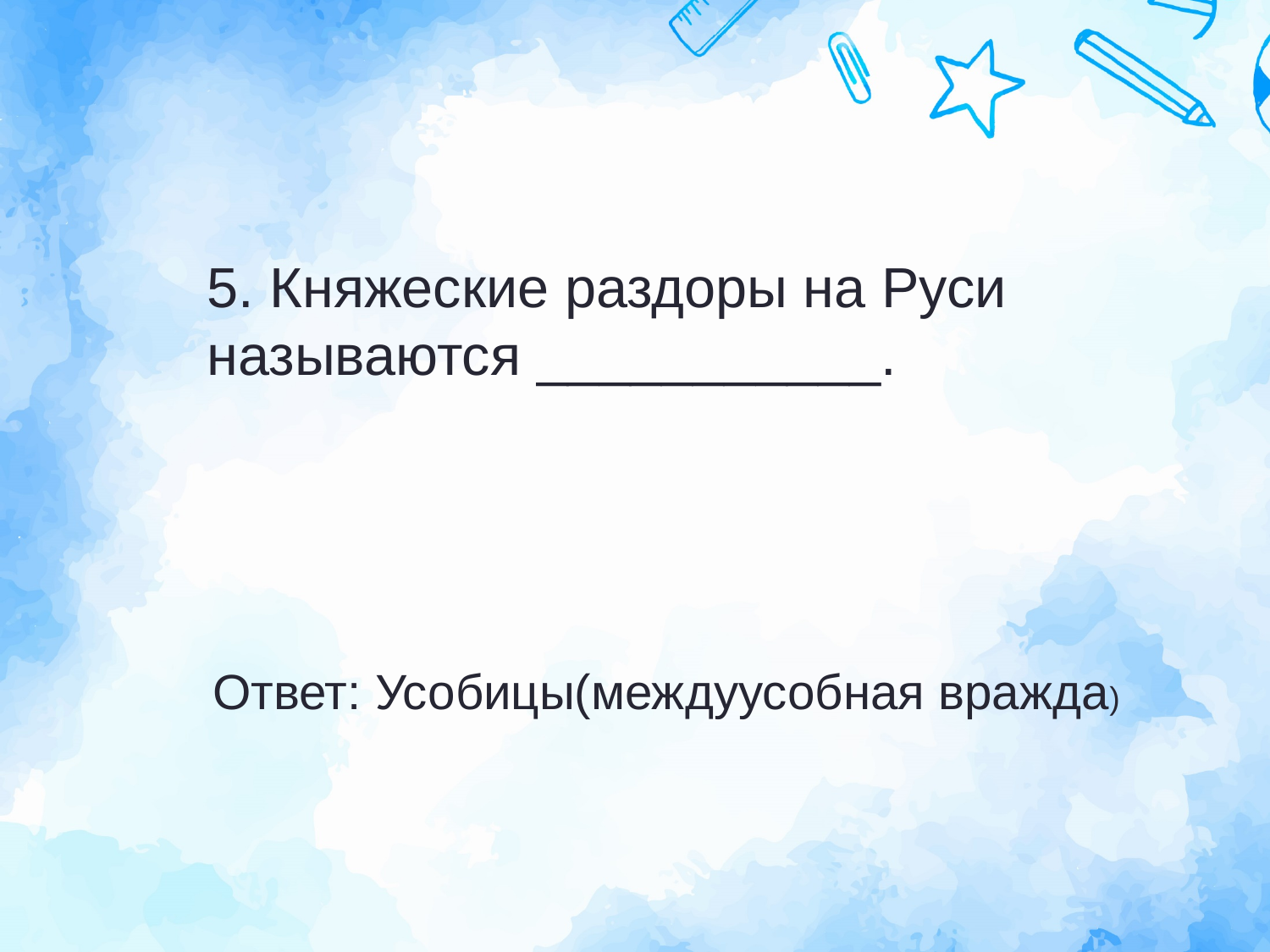

5. Княжеские раздоры на Руси
называются ___________.
Ответ: Усобицы(междуусобная вражда)